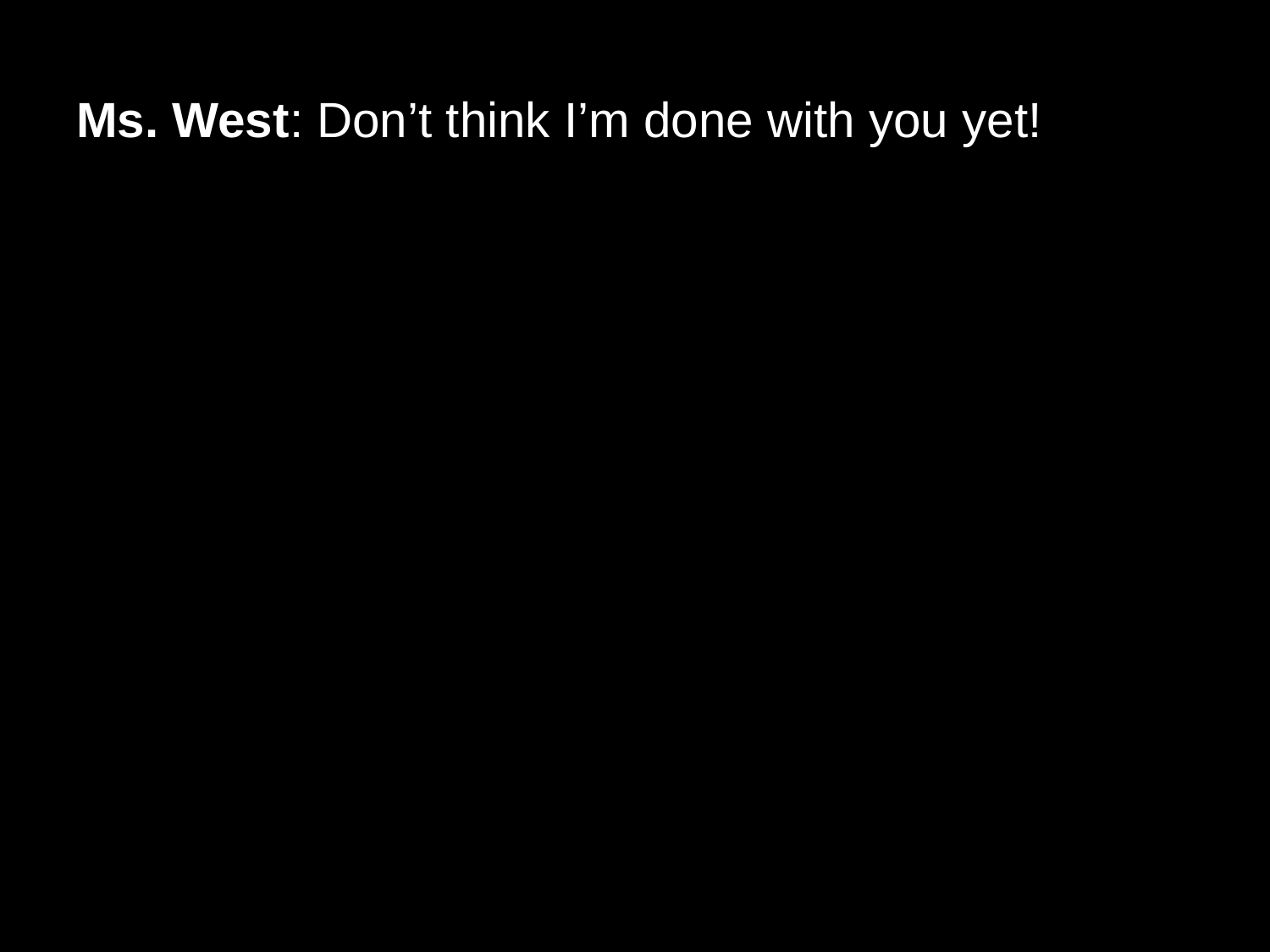

# Ms. West: Don’t think I’m done with you yet!